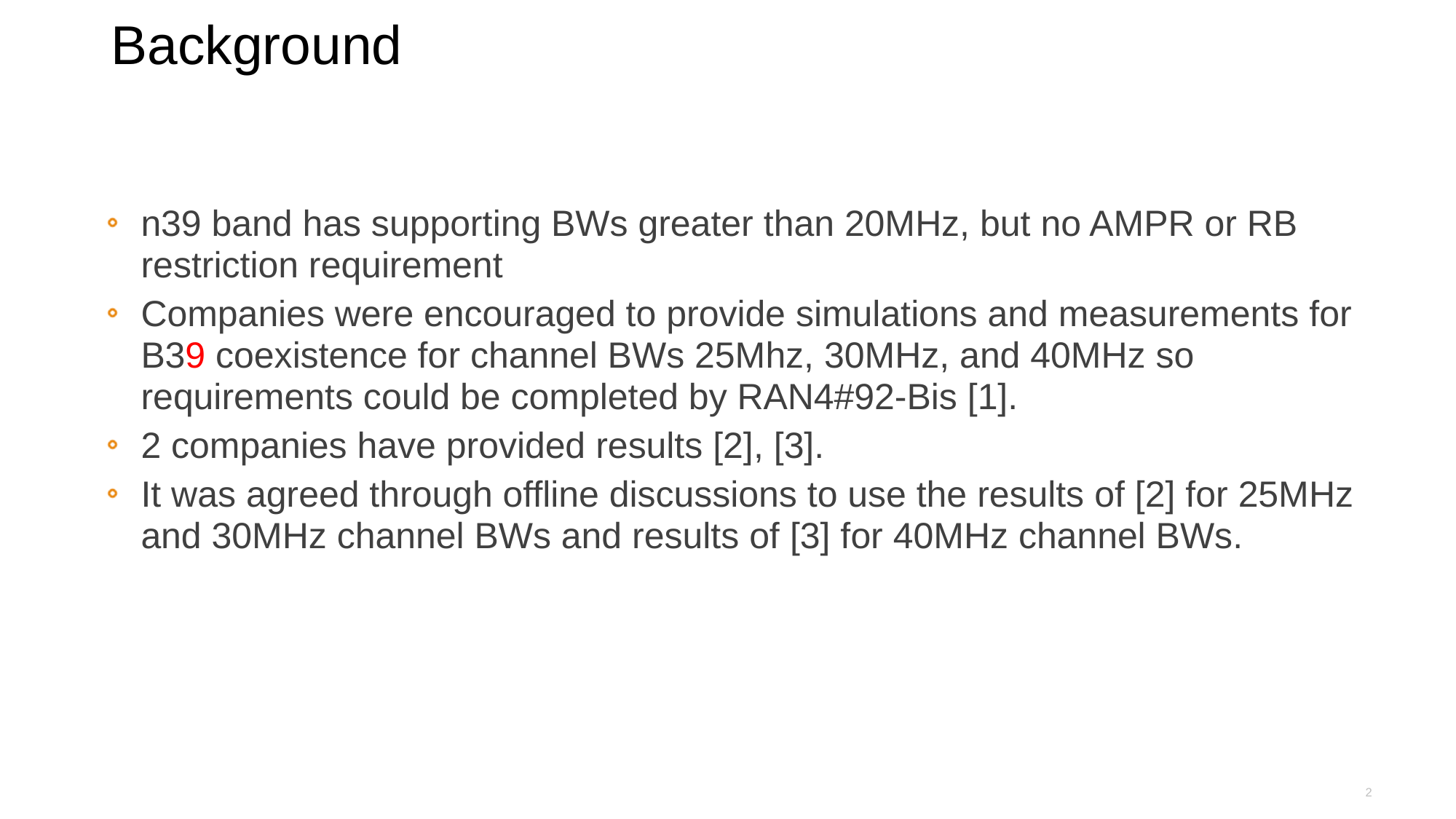

# Background
n39 band has supporting BWs greater than 20MHz, but no AMPR or RB restriction requirement
Companies were encouraged to provide simulations and measurements for B39 coexistence for channel BWs 25Mhz, 30MHz, and 40MHz so requirements could be completed by RAN4#92-Bis [1].
2 companies have provided results [2], [3].
It was agreed through offline discussions to use the results of [2] for 25MHz and 30MHz channel BWs and results of [3] for 40MHz channel BWs.